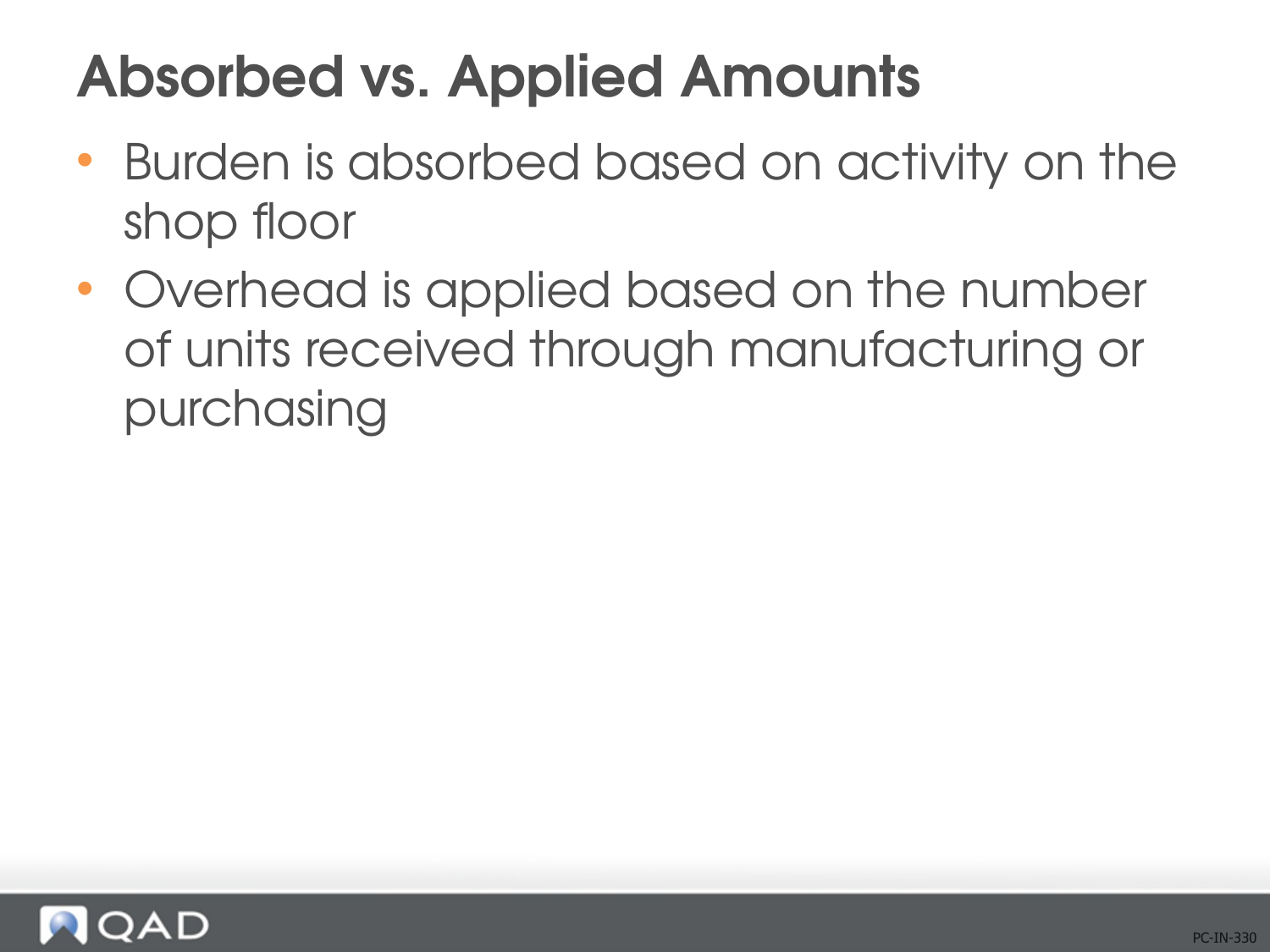

# Absorbed vs. Applied Amounts
Burden is absorbed based on activity on the
shop floor
Overhead is applied based on the number of units received through manufacturing or purchasing
PC-IN-330